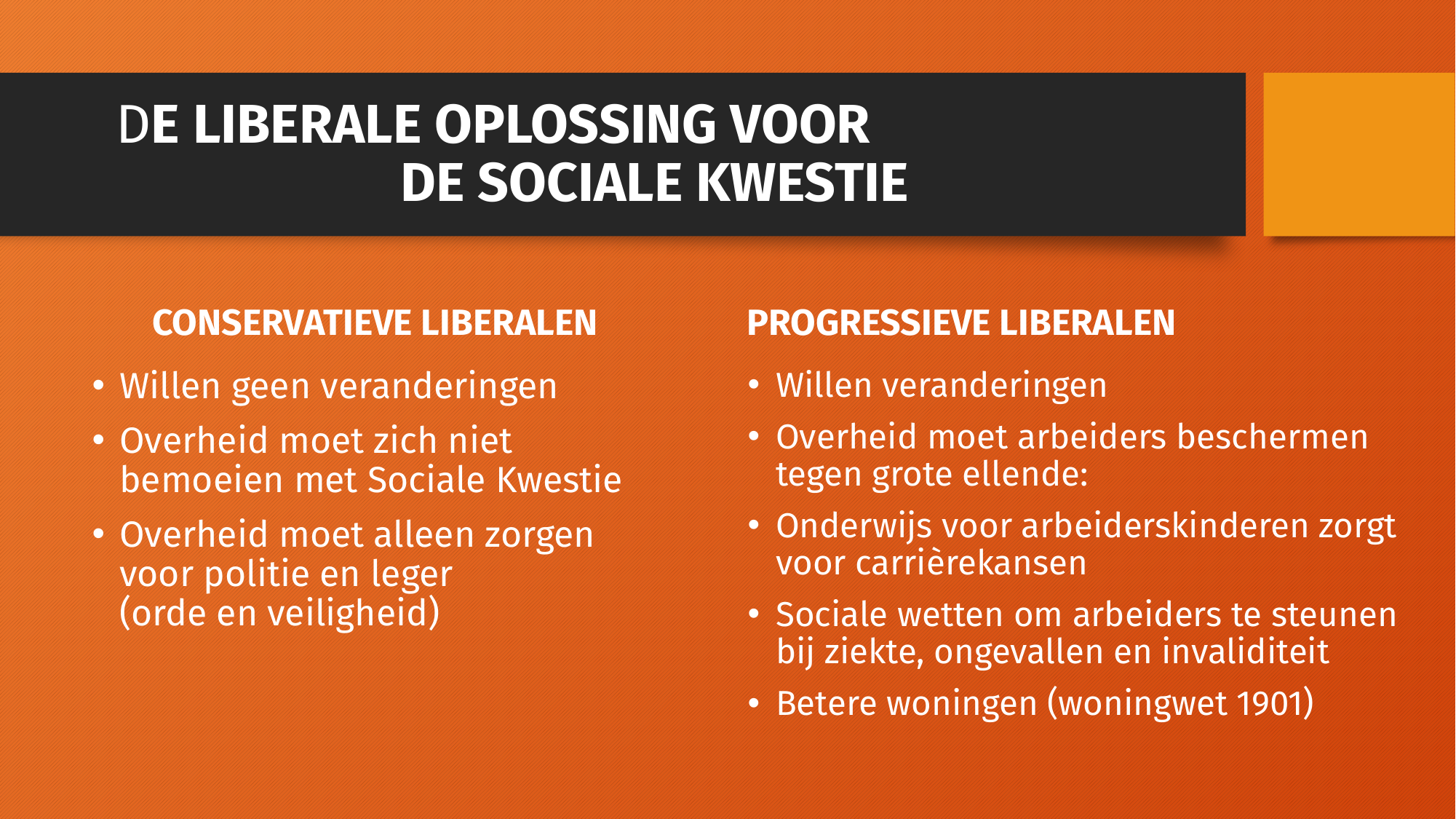

# DE LIBERALE OPLOSSING VOOR                          DE SOCIALE KWESTIE
CONSERVATIEVE LIBERALEN
PROGRESSIEVE LIBERALEN
Willen veranderingen
Overheid moet arbeiders beschermen tegen grote ellende:
Onderwijs voor arbeiderskinderen zorgt voor carrièrekansen
Sociale wetten om arbeiders te steunen bij ziekte, ongevallen en invaliditeit
Betere woningen (woningwet 1901)
Willen geen veranderingen
Overheid moet zich niet bemoeien met Sociale Kwestie
Overheid moet alleen zorgen voor politie en leger                (orde en veiligheid)